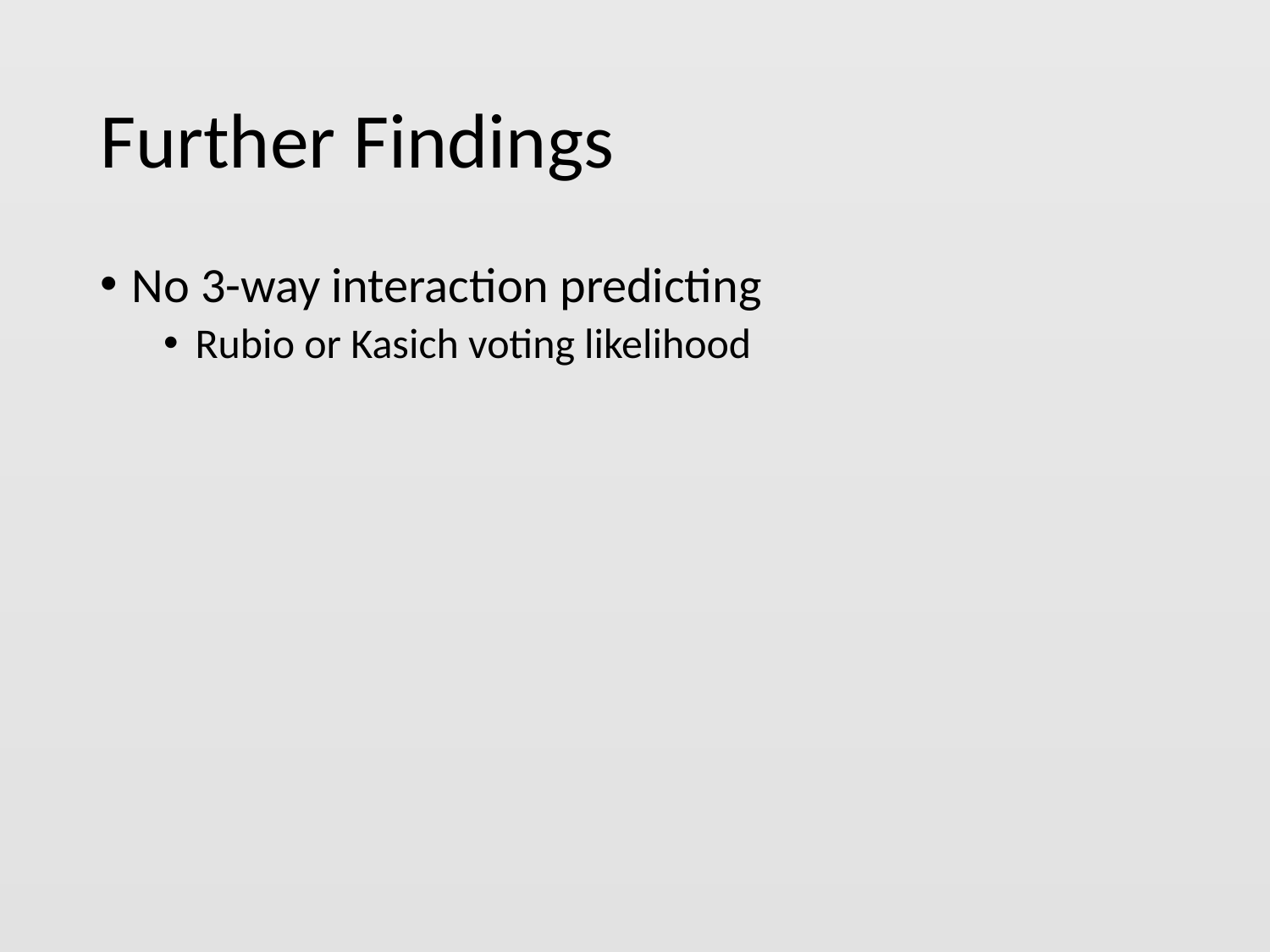

# Further Findings
No 3-way interaction predicting
Rubio or Kasich voting likelihood